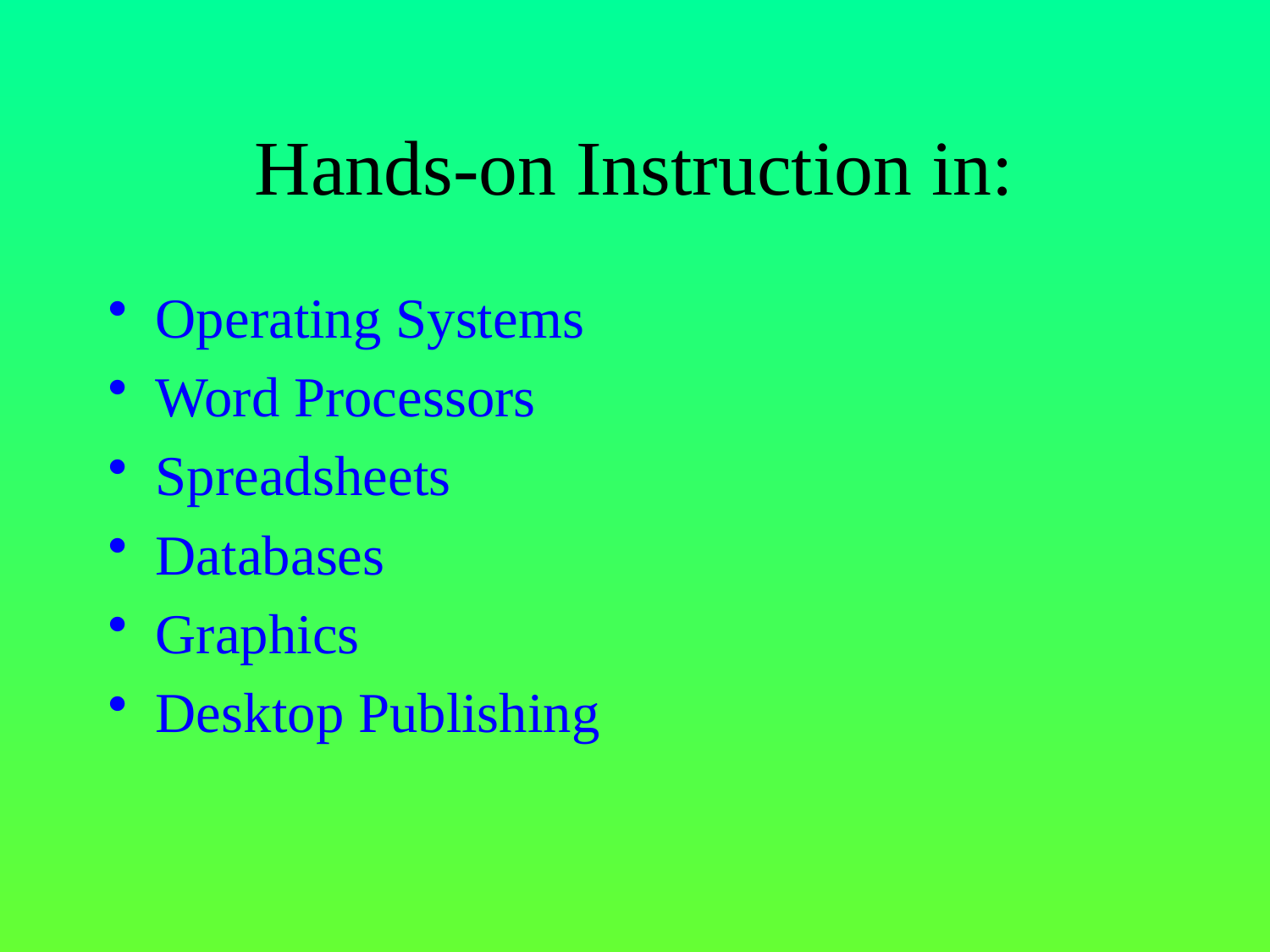

# Hands-on Instruction in:
Operating Systems
Word Processors
Spreadsheets
Databases
Graphics
Desktop Publishing